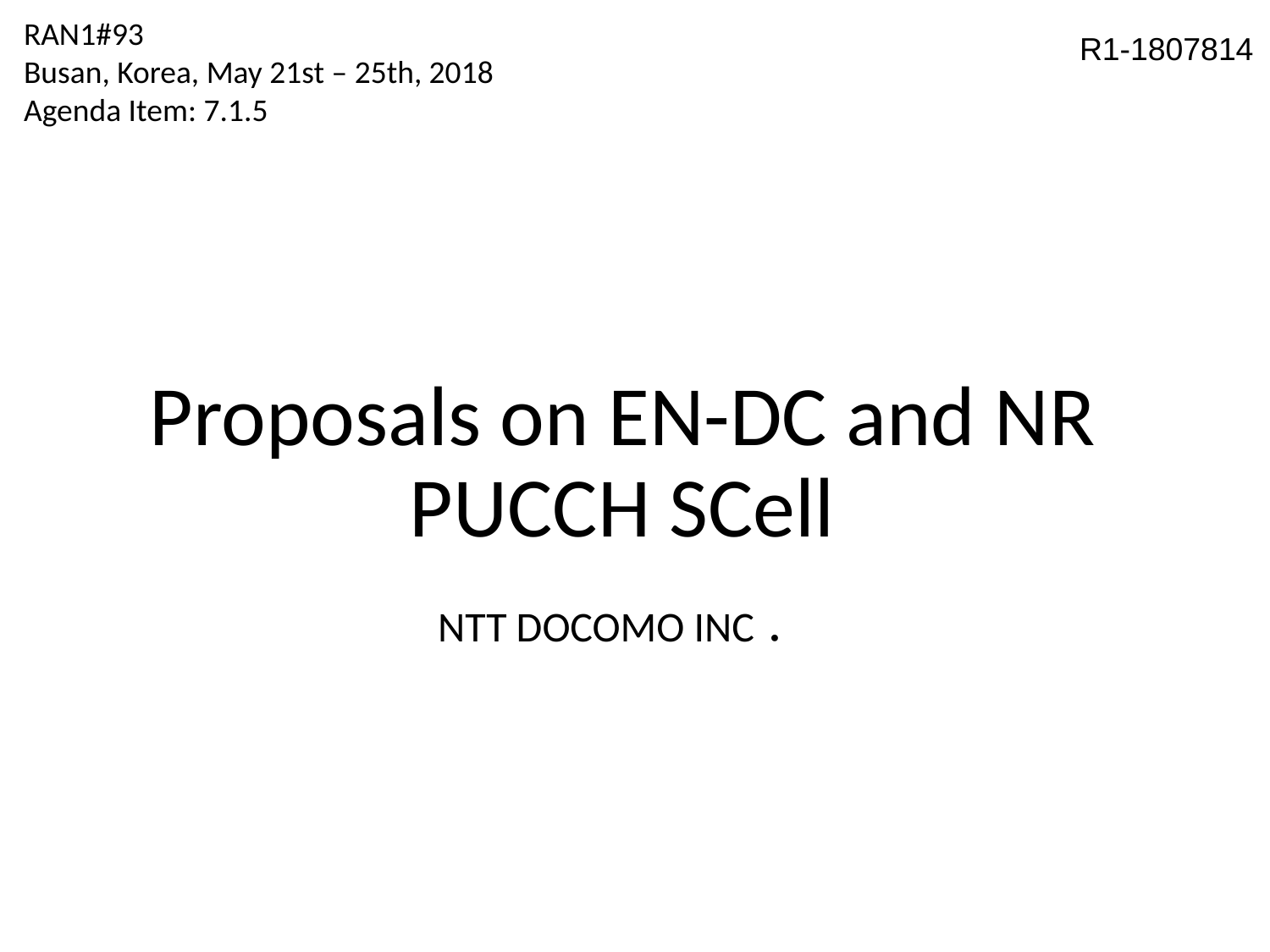

RAN1#93
Busan, Korea, May 21st – 25th, 2018
Agenda Item: 7.1.5
R1-1807814
# Proposals on EN-DC and NR PUCCH SCell
NTT DOCOMO INC．